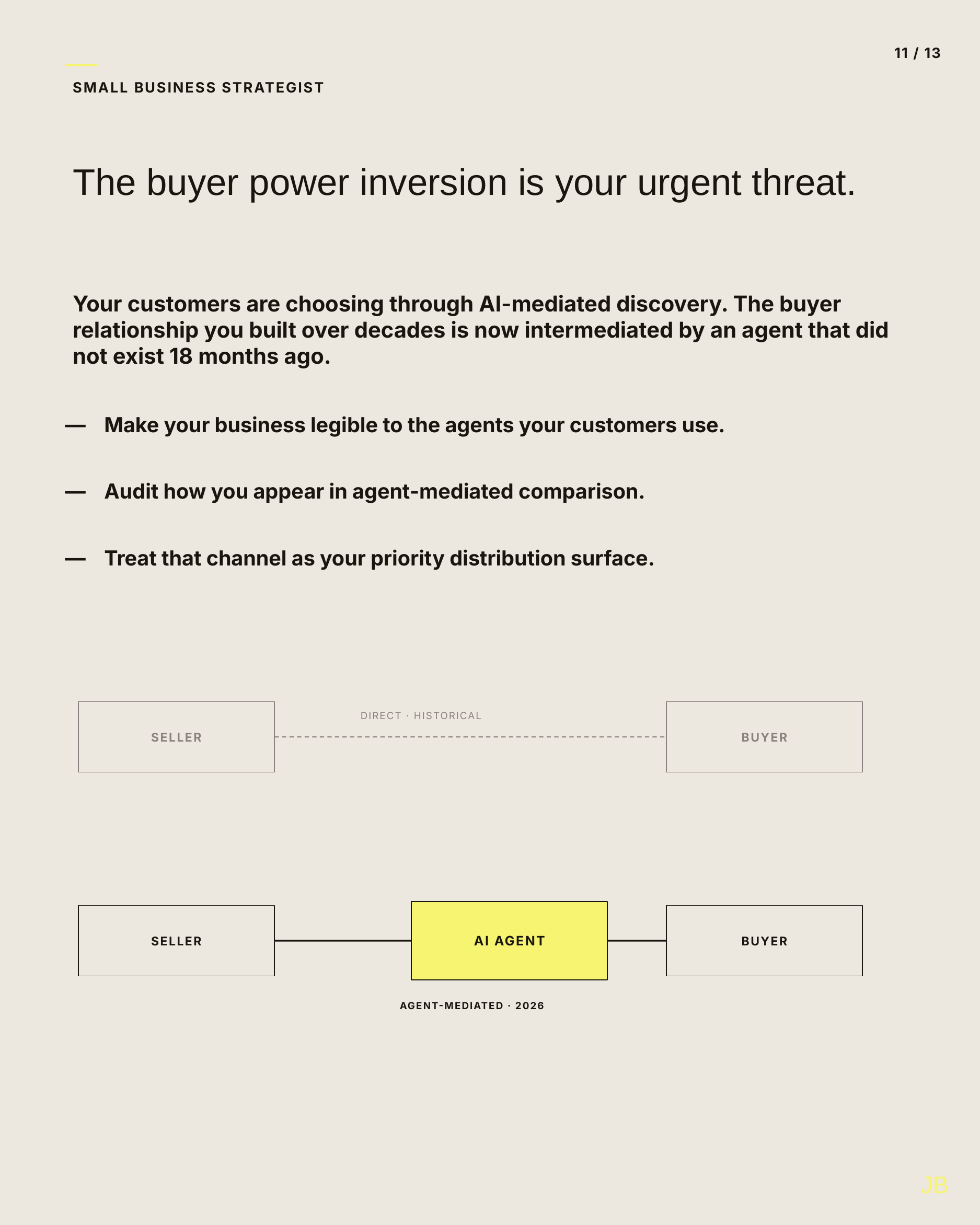

11 / 13

SMALL BUSINESS STRATEGIST
The buyer power inversion is your urgent threat.
Your customers are choosing through AI-mediated discovery. The buyer relationship you built over decades is now intermediated by an agent that did not exist 18 months ago.
—
Make your business legible to the agents your customers use.
—
Audit how you appear in agent-mediated comparison.
—
Treat that channel as your priority distribution surface.

SELLER

BUYER
DIRECT · HISTORICAL

AI AGENT

SELLER

BUYER

AGENT-MEDIATED · 2026
JB